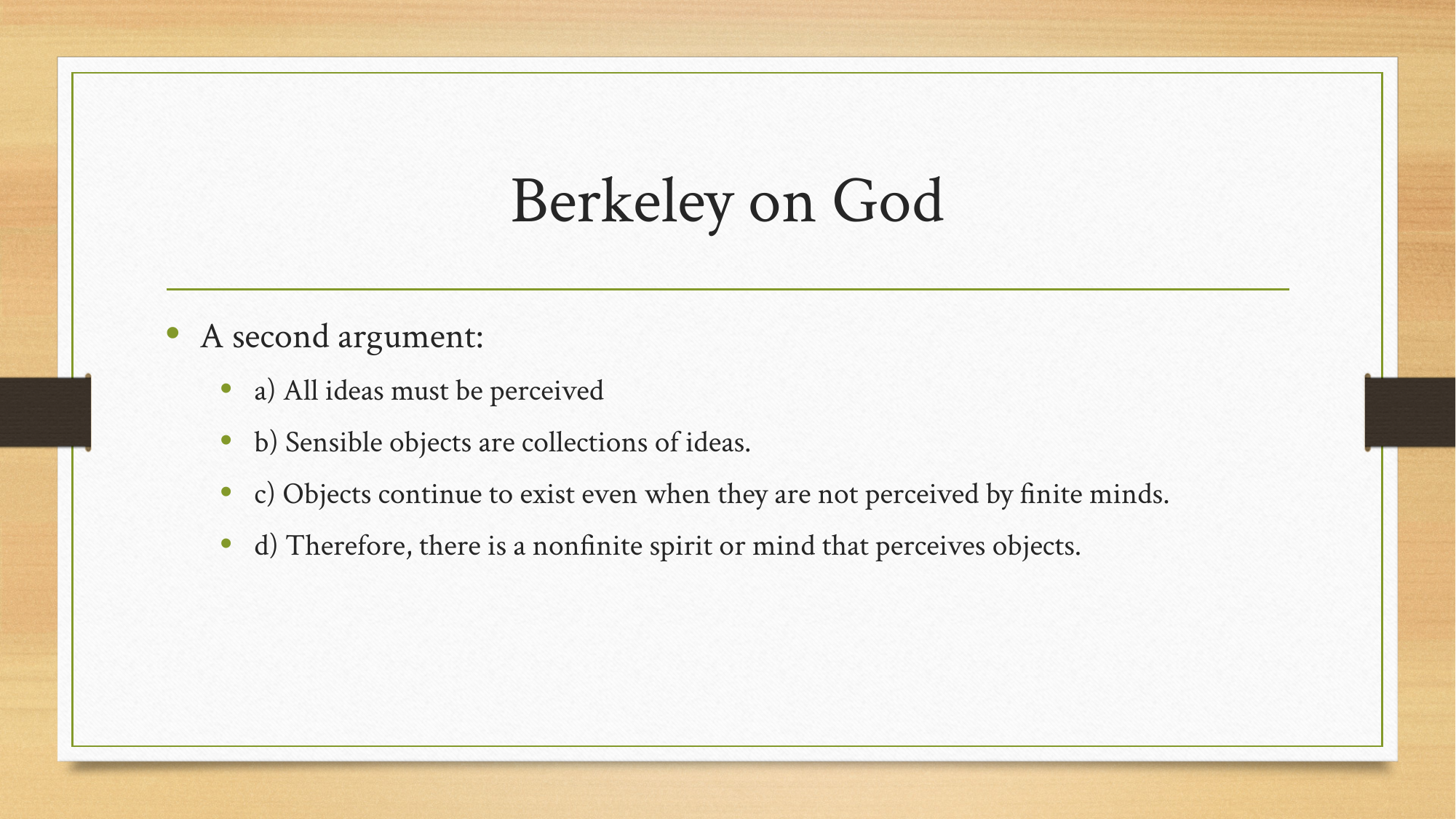

# Berkeley on God
A second argument:
a) All ideas must be perceived
b) Sensible objects are collections of ideas.
c) Objects continue to exist even when they are not perceived by finite minds.
d) Therefore, there is a nonfinite spirit or mind that perceives objects.